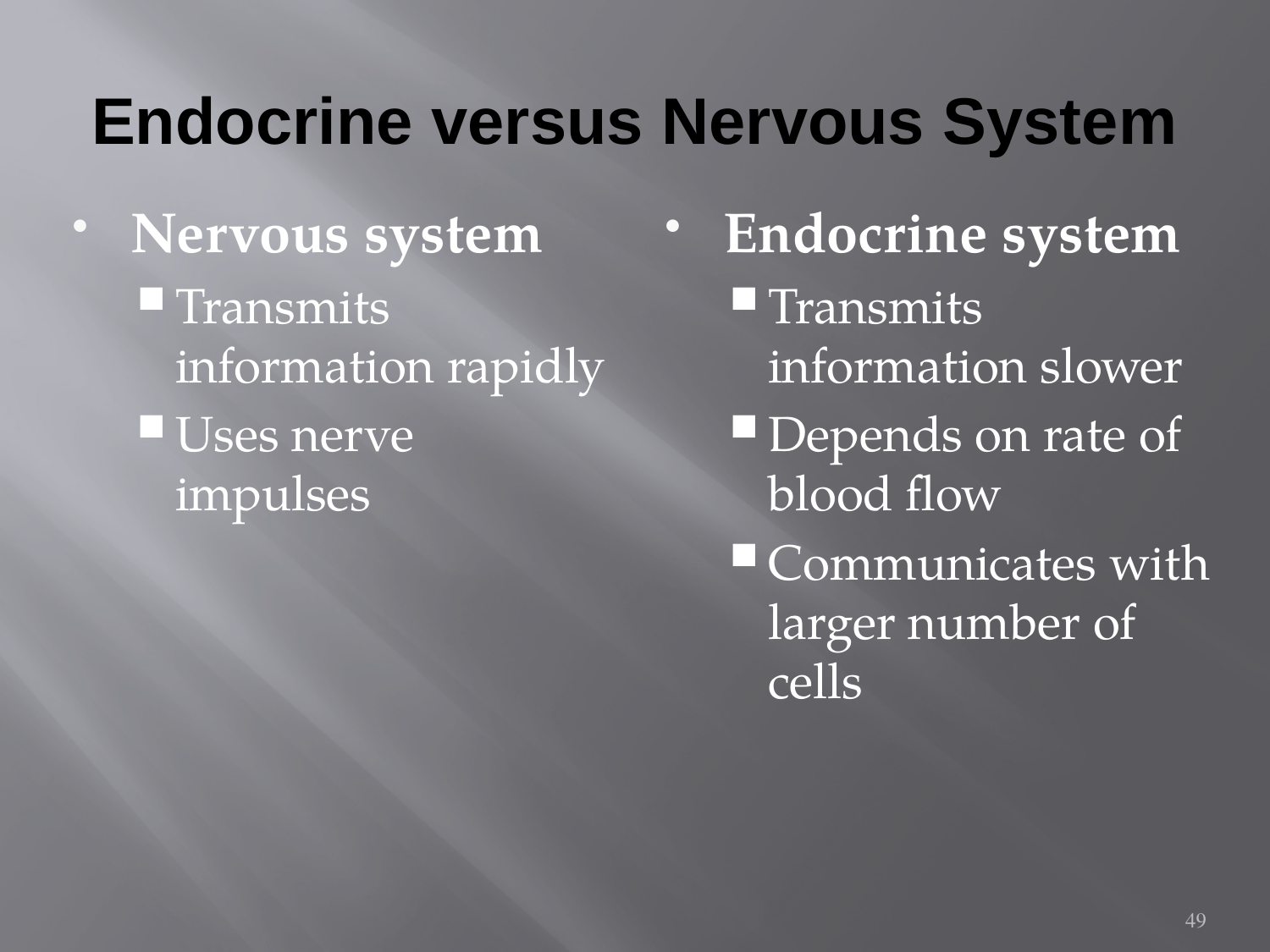

# Endocrine versus Nervous System
Nervous system
Transmits information rapidly
Uses nerve impulses
Endocrine system
Transmits information slower
Depends on rate of blood flow
Communicates with larger number of cells
49